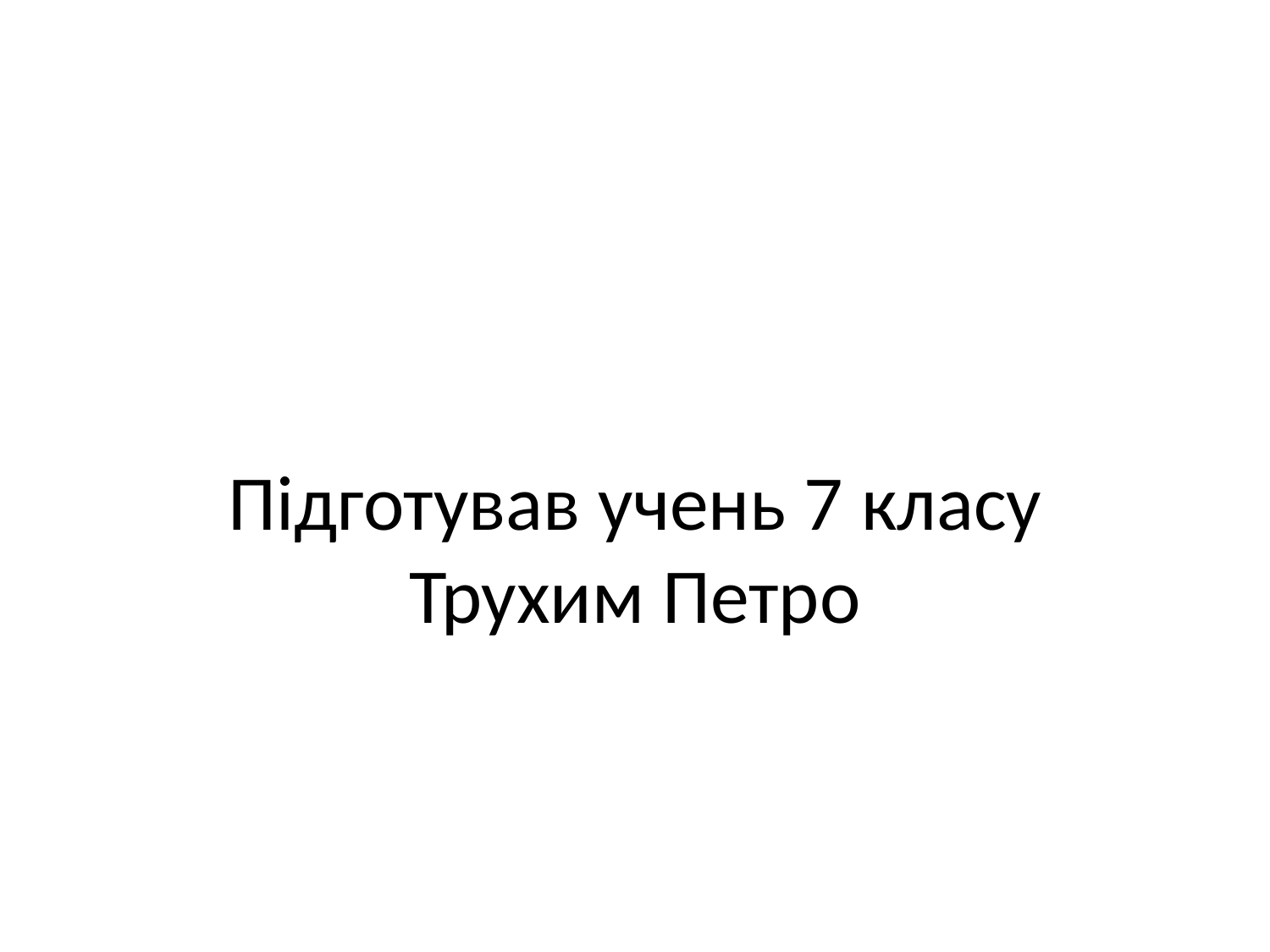

# Підготував учень 7 класу Трухим Петро